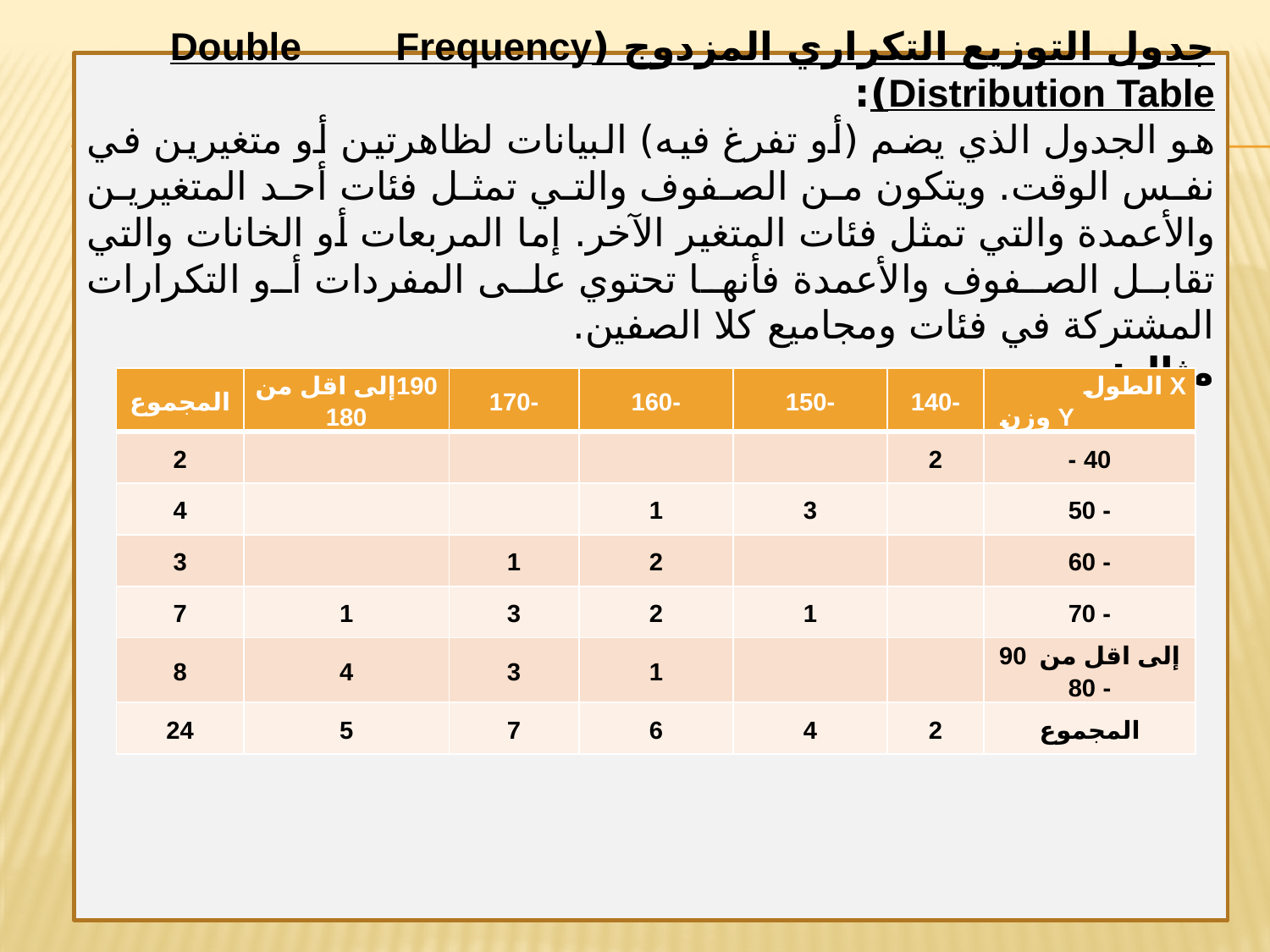

جدول التوزيع التكراري المزدوج (Double Frequency Distribution Table):
	هو الجدول الذي يضم (أو تفرغ فيه) البيانات لظاهرتين أو متغيرين في نفس الوقت. ويتكون من الصفوف والتي تمثل فئات أحد المتغيرين والأعمدة والتي تمثل فئات المتغير الآخر. إما المربعات أو الخانات والتي تقابل الصفوف والأعمدة فأنها تحتوي على المفردات أو التكرارات المشتركة في فئات ومجاميع كلا الصفين.
مثال:-

| المجموع | 190إلى اقل من 180 | 170- | 160- | 150- | 140- | X الطول Y وزن |
| --- | --- | --- | --- | --- | --- | --- |
| 2 |  |  |  |  | 2 | 40 - |
| 4 |  |  | 1 | 3 |  | 50 - |
| 3 |  | 1 | 2 |  |  | 60 - |
| 7 | 1 | 3 | 2 | 1 |  | 70 - |
| 8 | 4 | 3 | 1 |  |  | 90 إلى اقل من 80 - |
| 24 | 5 | 7 | 6 | 4 | 2 | المجموع |